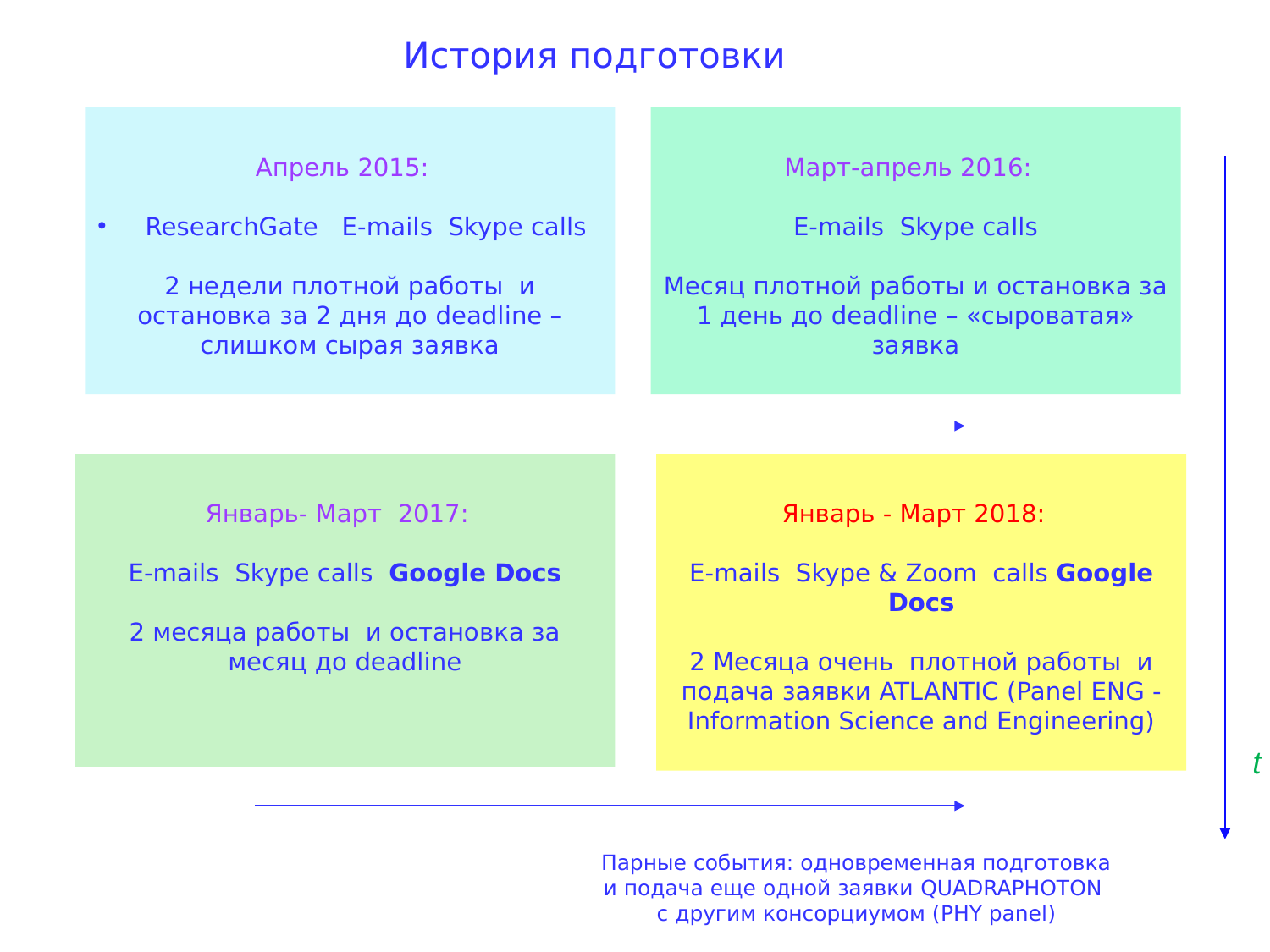

История подготовки

Aпрель 2015:

ResearchGate   Е-mails  Skype calls

2 недели плотной работы  и остановка за 2 дня до deadline – слишком сырая заявка

Март-апрель 2016:

Е-mails  Skype calls

Месяц плотной работы и остановка за 1 день до deadline – «сыроватая» заявка

t

Январь- Март  2017:

Е-mails  Skype calls  Google Docs

2 месяца работы  и остановка за месяц до deadline

Январь - Март 2018:

Е-mails  Skype & Zoom  calls Google Docs

2 Месяца очень  плотной работы  и подача заявки ATLANTIC (Panel ENG - Information Science and Engineering)

Парные события: одновременная подготовка и подача еще одной заявки QUADRAPHOTON
с другим консорциумом (PHY panel)